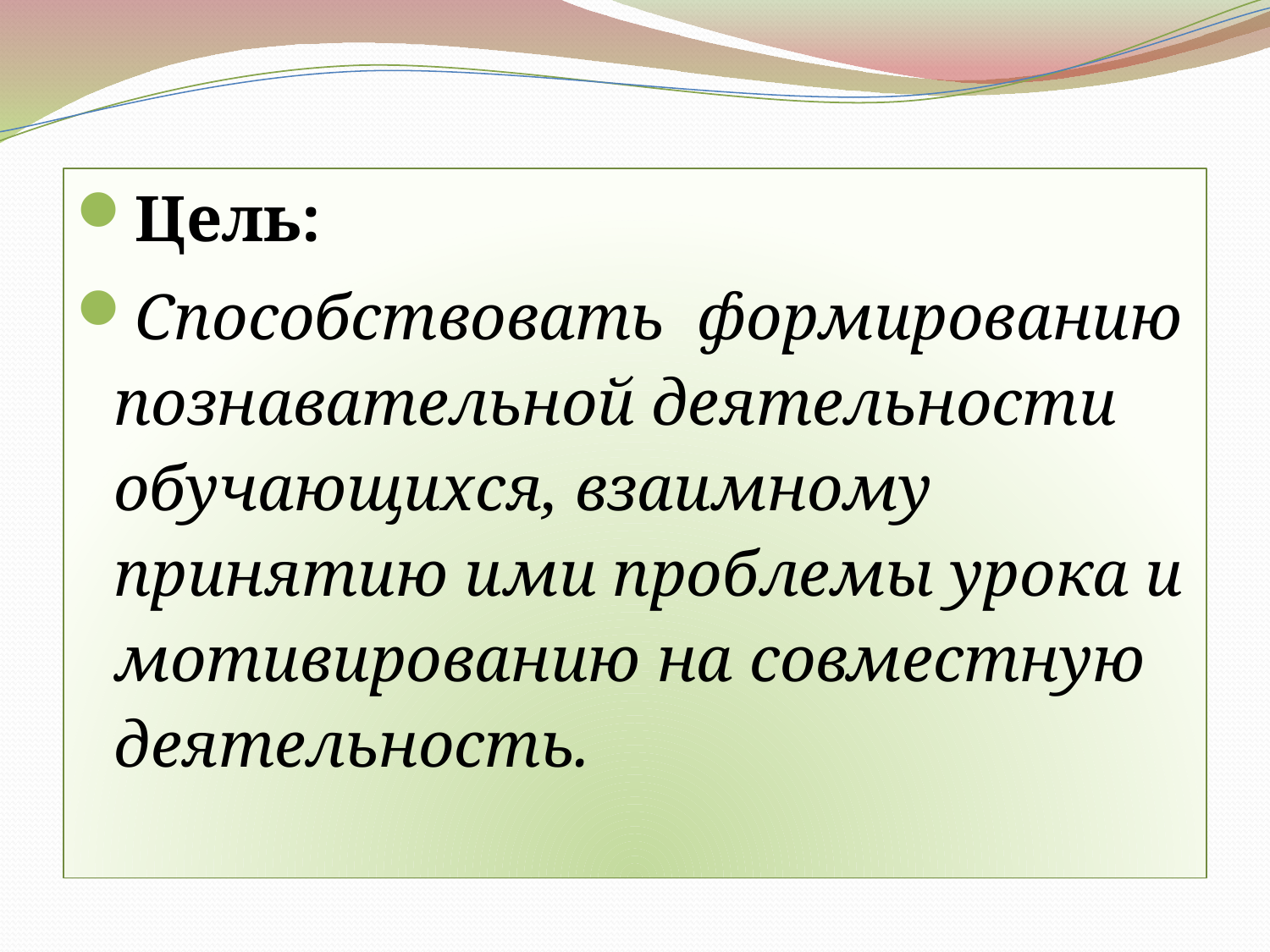

#
Цель:
Способствовать  формированию познавательной деятельности обучающихся, взаимному принятию ими проблемы урока и мотивированию на совместную деятельность.